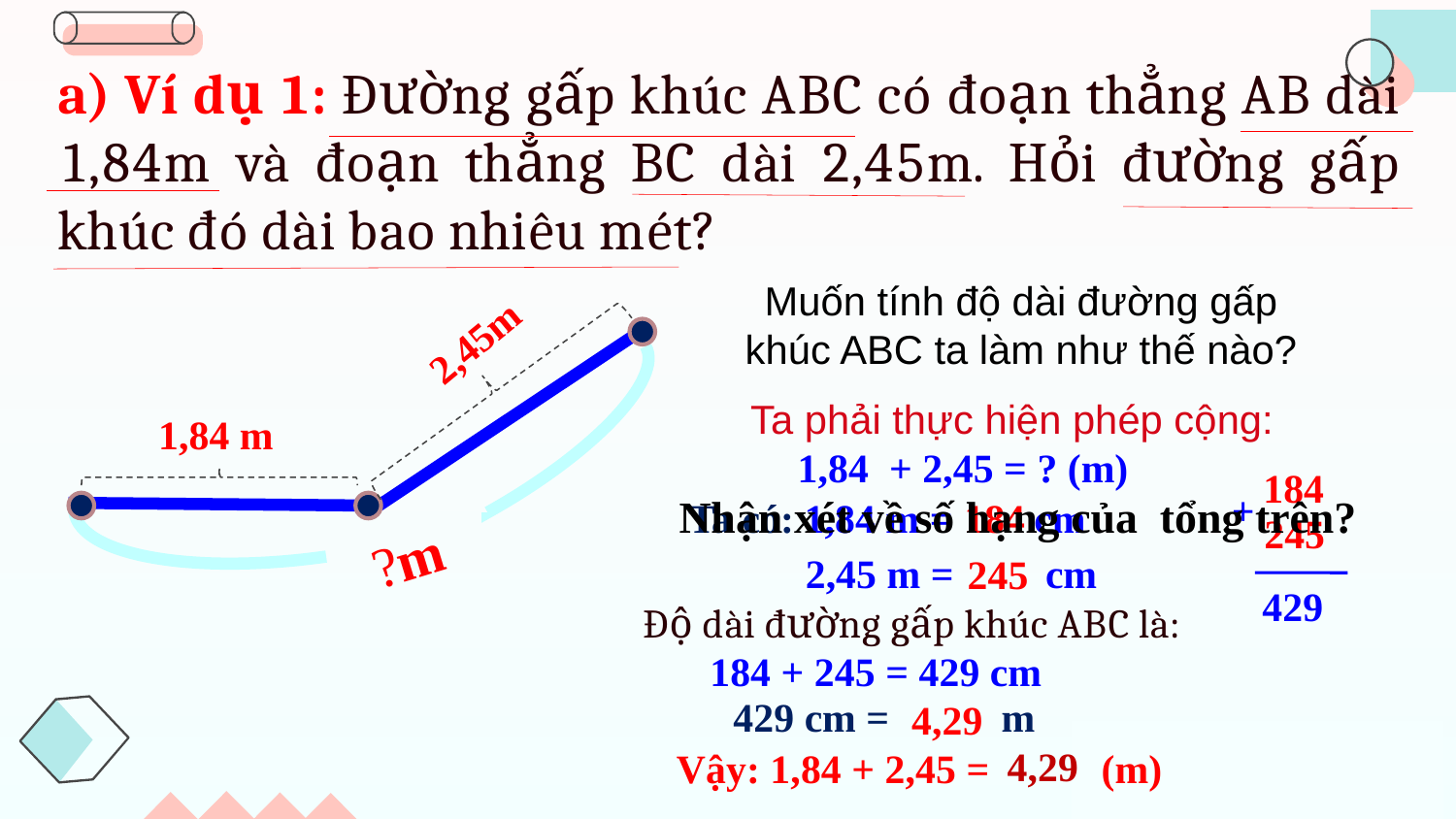

A
a) Ví dụ 1: Đường gấp khúc ABC có đoạn thẳng AB dài 1,84m và đoạn thẳng BC dài 2,45m. Hỏi đường gấp khúc đó dài bao nhiêu mét?

Muốn tính độ dài đường gấp khúc ABC ta làm như thế nào?
2,45m

Ta phải thực hiện phép cộng:

 1,84 m
1,84  + 2,45 = ? (m)
184
+
245
429

 ?m
Nhận xét về số hạng của  tổng trên?
184
Ta có: 1,84 m =        cm

2,45 m =         cm
245
Độ dài đường gấp khúc ABC là:
184 + 245 = 429 cm
429 cm =           m
4,29

4,29
Vậy: 1,84 + 2,45 =           (m)